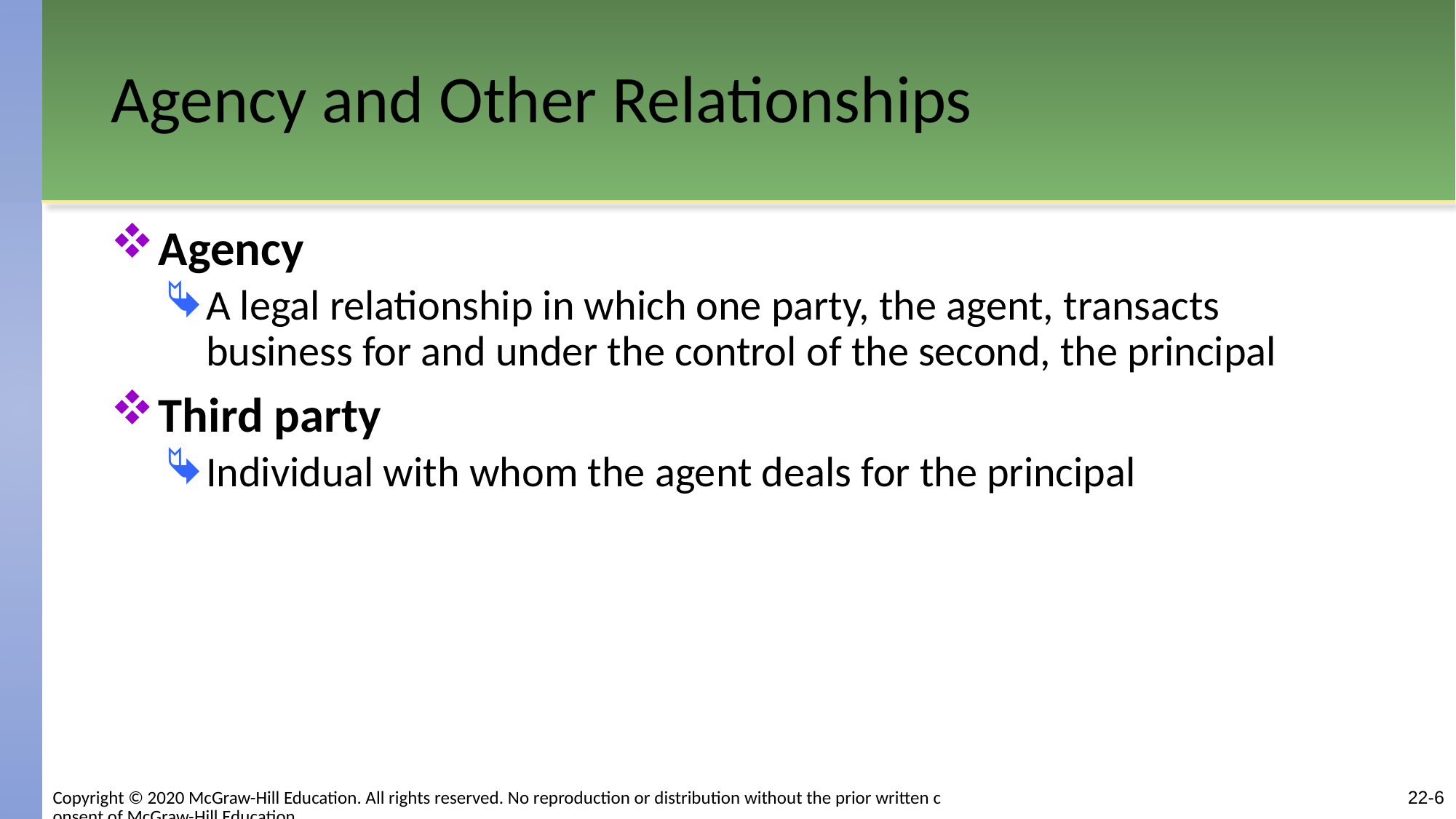

# Agency and Other Relationships
Agency
A legal relationship in which one party, the agent, transacts business for and under the control of the second, the principal
Third party
Individual with whom the agent deals for the principal

22-6
Copyright © 2020 McGraw-Hill Education. All rights reserved. No reproduction or distribution without the prior written consent of McGraw-Hill Education.